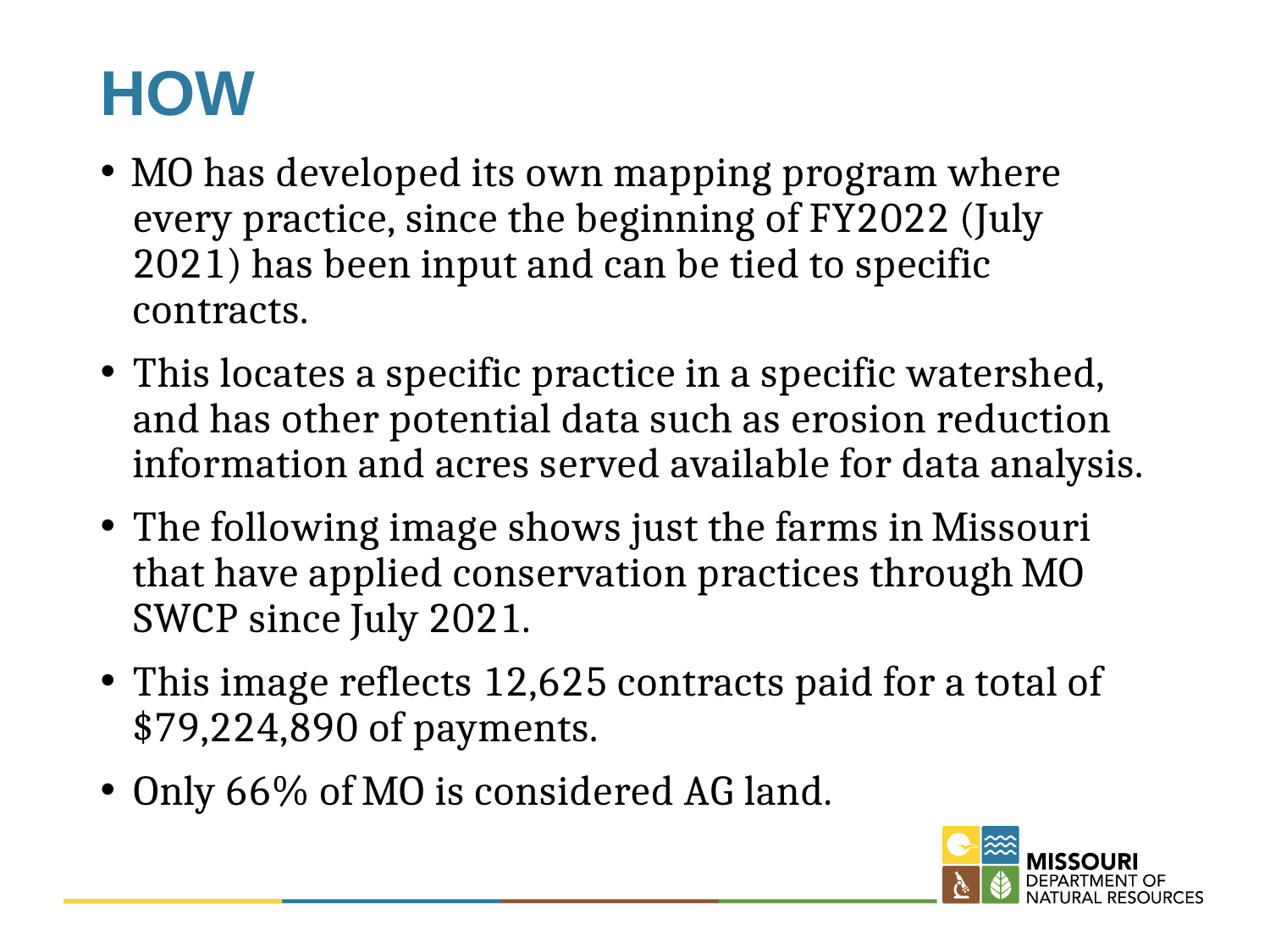

# HOW
MO has developed its own mapping program where every practice, since the beginning of FY2022 (July 2021) has been input and can be tied to specific contracts.
This locates a specific practice in a specific watershed, and has other potential data such as erosion reduction information and acres served available for data analysis.
The following image shows just the farms in Missouri that have applied conservation practices through MO SWCP since July 2021.
This image reflects 12,625 contracts paid for a total of $79,224,890 of payments.
Only 66% of MO is considered AG land.